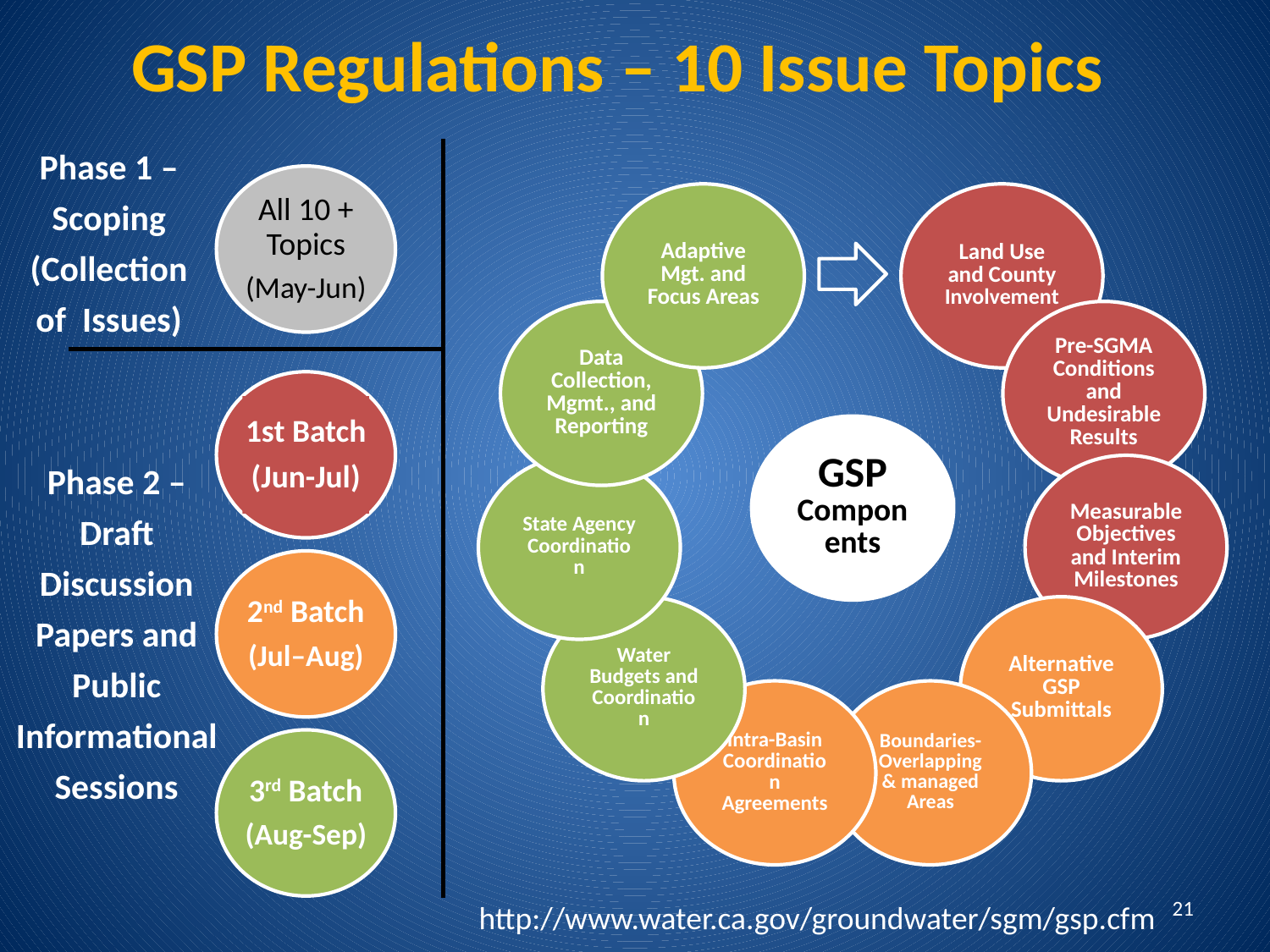

GSP Regulations – 10 Issue Topics
Phase 1 – Scoping (Collection of  Issues)
Measurable Objectives and Interim Milestones
Alternative GSP Submittals
Pre-SGMA Conditions and Undesirable Results
Intra-Basin Coordination Agreements
Boundaries- Overlapping & managed Areas
Water Budgets and Coordination
State Agency Coordination
Data Collection, Mgmt., and Reporting
Adaptive Mgt. and Focus Areas
Land Use and County Involvement

All 10 + Topics
(May-Jun)

1st Batch
(Jun-Jul)
Phase 2 – Draft Discussion Papers and Public Informational Sessions

2nd Batch
(Jul–Aug)

3rd Batch
(Aug-Sep)
21
http://www.water.ca.gov/groundwater/sgm/gsp.cfm